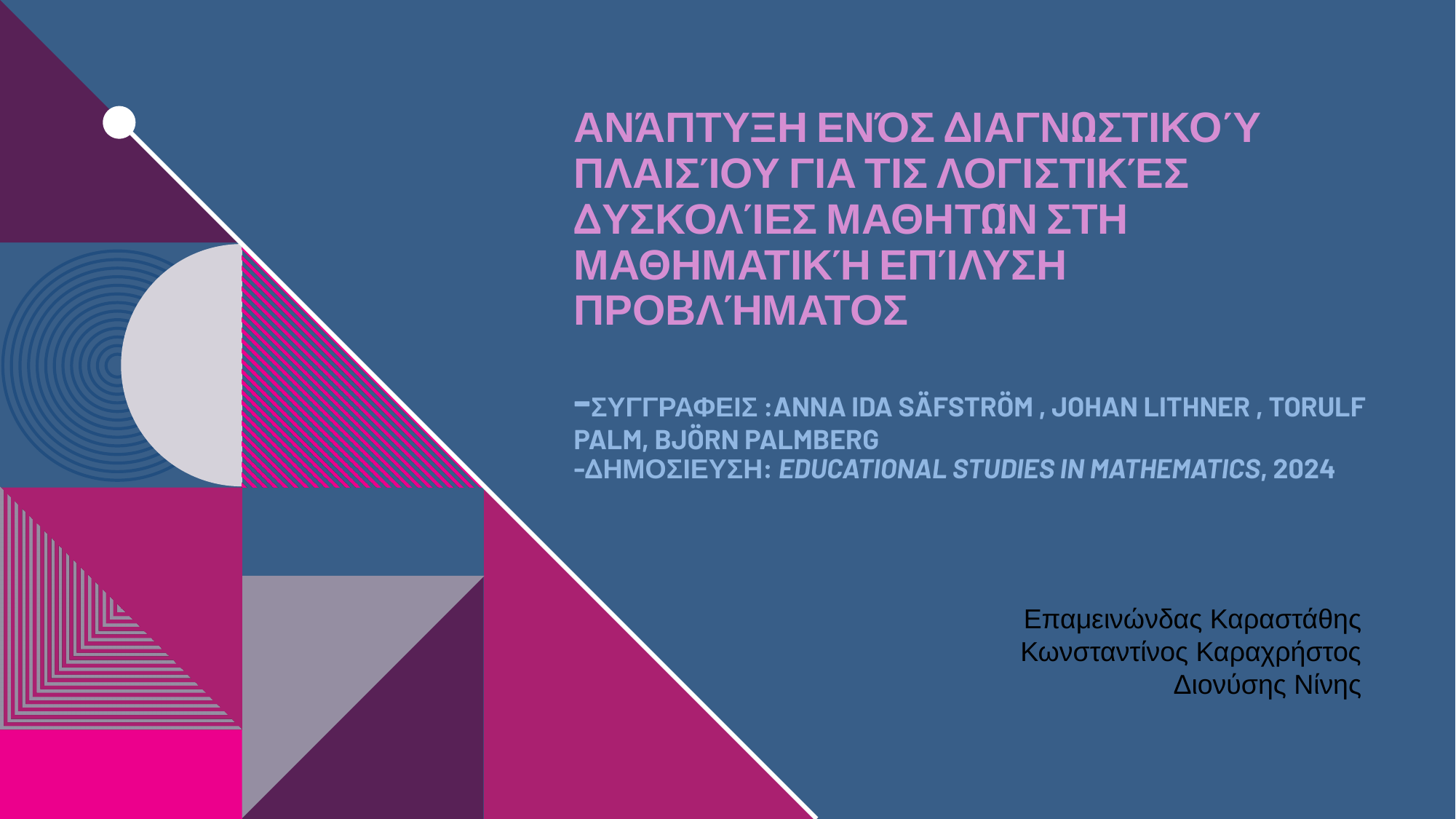

# Ανάπτυξη ενός διαγνωστικού πλαισίου για τις λογιστικές δυσκολίες μαθητών στη μαθηματική επίλυση προβλήματος -Συγγραφεισ :Anna Ida Säfström , Johan Lithner , Torulf Palm, Björn Palmberg -Δημοσιευση: Educational Studies in Mathematics, 2024
Επαμεινώνδας Καραστάθης
Κωνσταντίνος Καραχρήστος
Διονύσης Νίνης